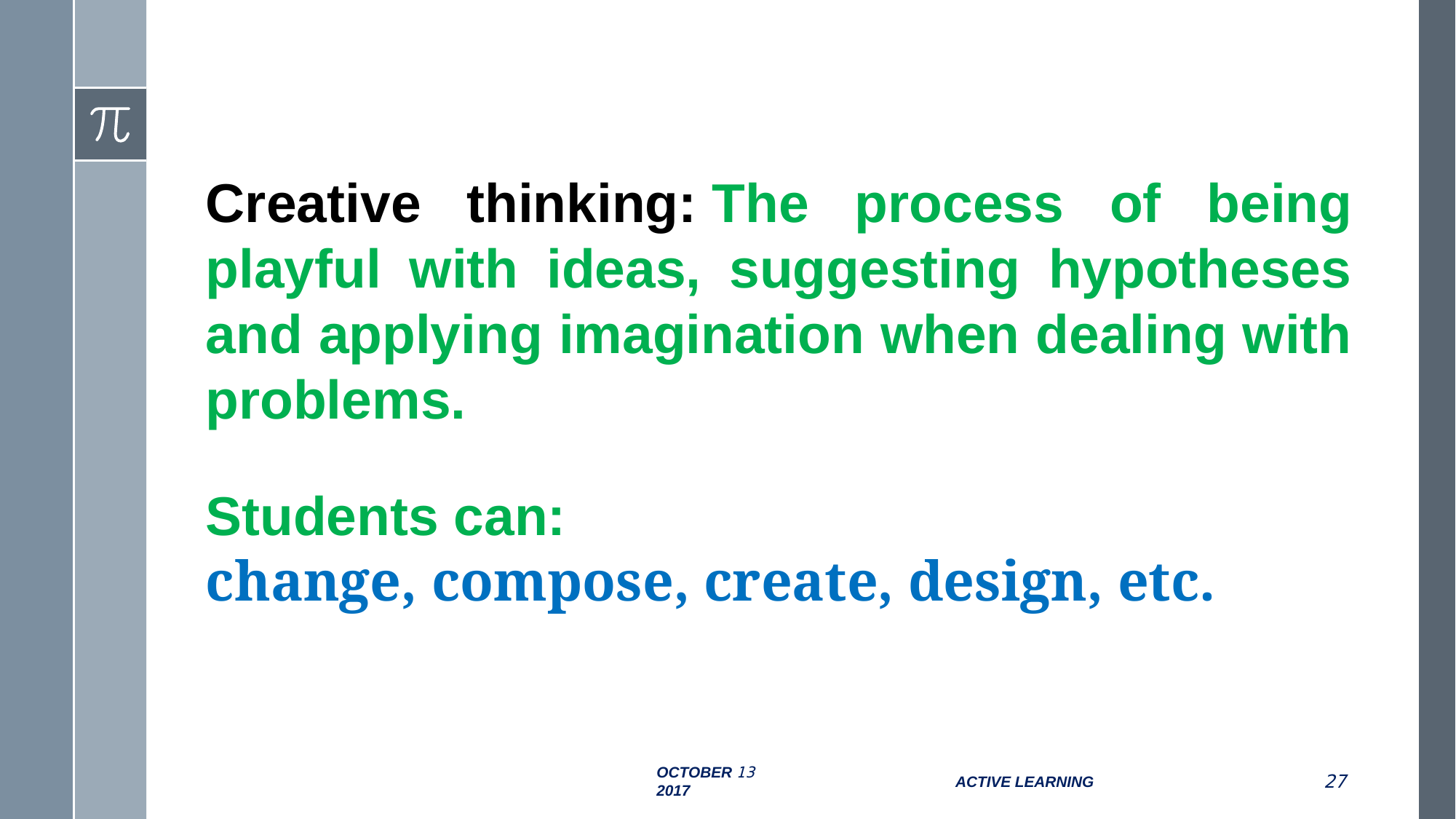

# Creative thinking: The process of being playful with ideas, suggesting hypotheses and applying imagination when dealing with problems. ​
Students can:​
change, compose, create, design, etc.
Active Learning
27
13 October 2017